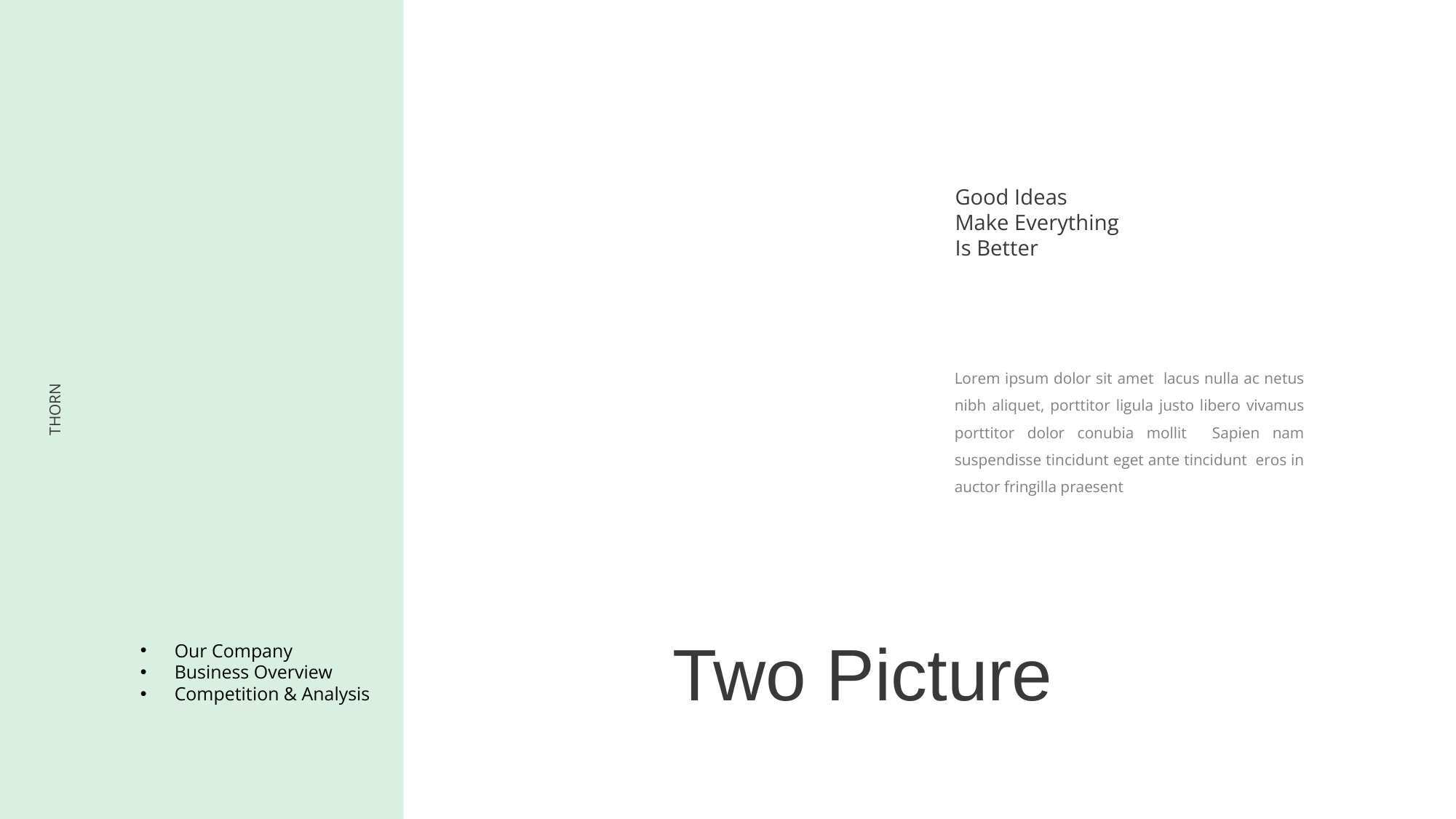

Good Ideas
Make Everything
Is Better
Lorem ipsum dolor sit amet  lacus nulla ac netus nibh aliquet, porttitor ligula justo libero vivamus porttitor dolor conubia mollit  Sapien nam suspendisse tincidunt eget ante tincidunt  eros in auctor fringilla praesent
THORN
Two Picture
Our Company
Business Overview
Competition & Analysis